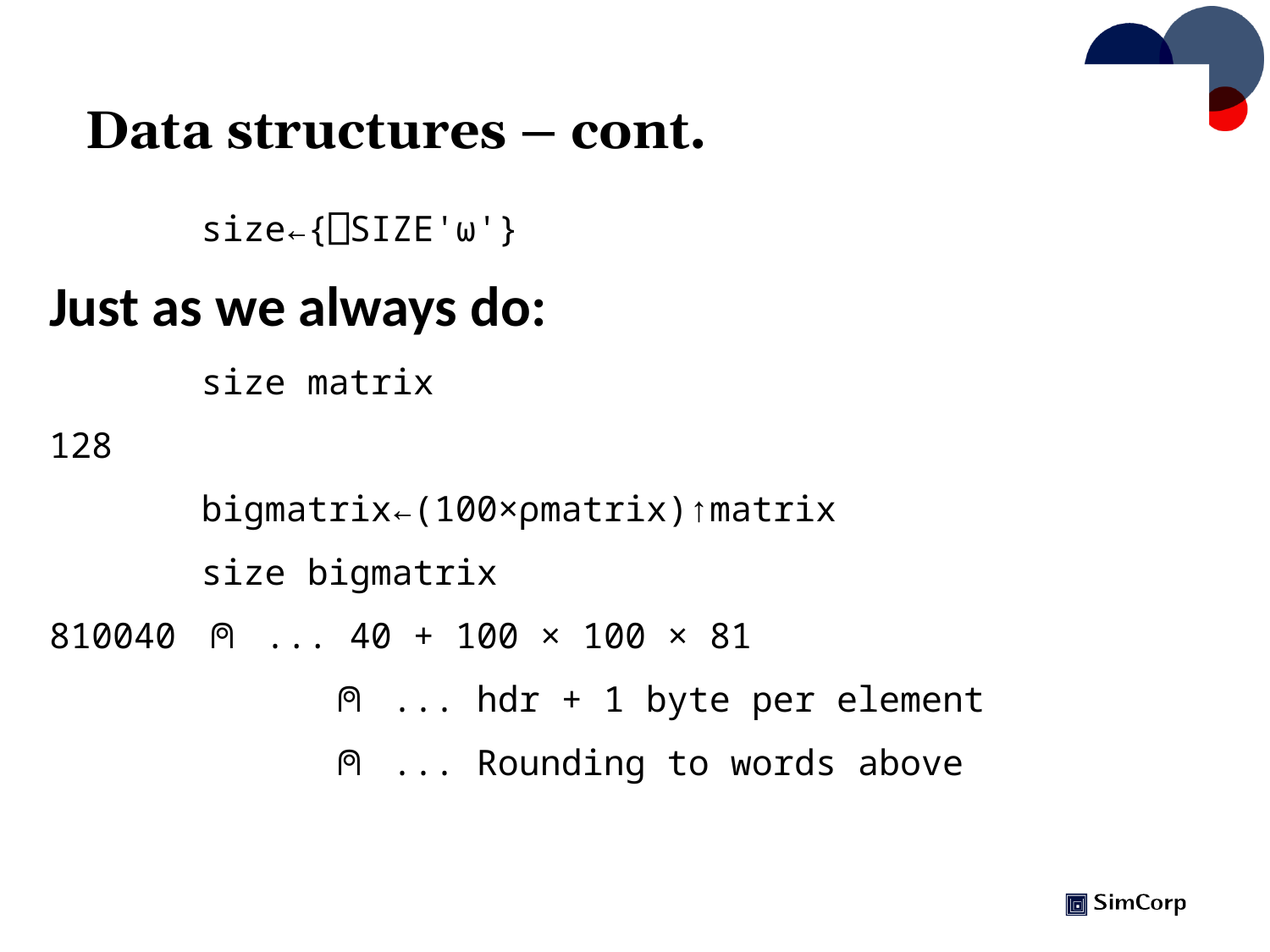

# Data structures – cont.
		size←{⎕SIZE'⍵'}
Just as we always do:
		size matrix
128
		bigmatrix←(100×⍴matrix)↑matrix
		size bigmatrix
810040	⍝ ... 40 + 100 × 100 × 81
			⍝ ... hdr + 1 byte per element
			⍝ ... Rounding to words above